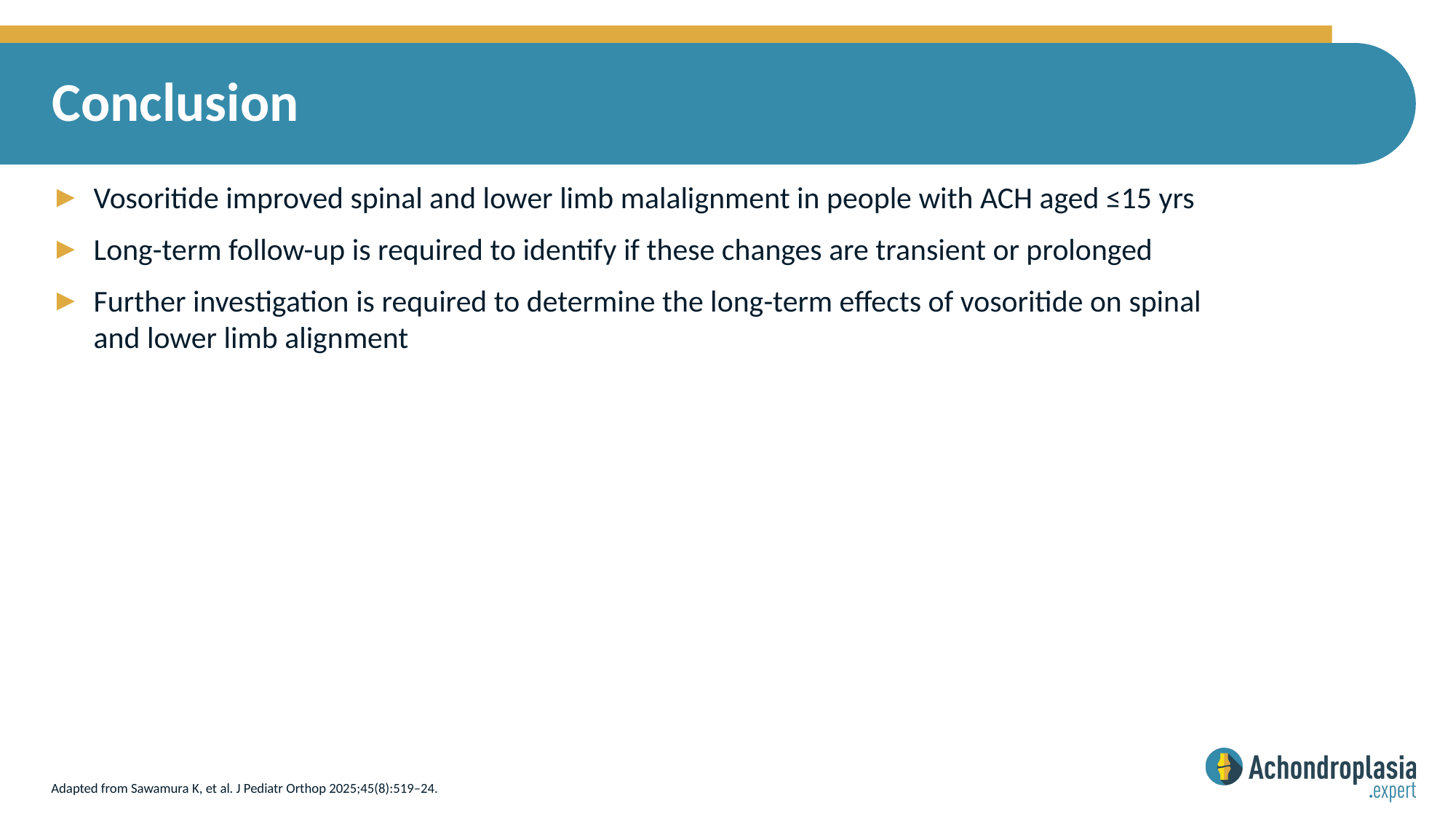

# Conclusion
Vosoritide improved spinal and lower limb malalignment in people with ACH aged ≤15 yrs
Long-term follow-up is required to identify if these changes are transient or prolonged
Further investigation is required to determine the long-term effects of vosoritide on spinal
and lower limb alignment

Adapted from Sawamura K, et al. J Pediatr Orthop 2025;45(8):519–24.